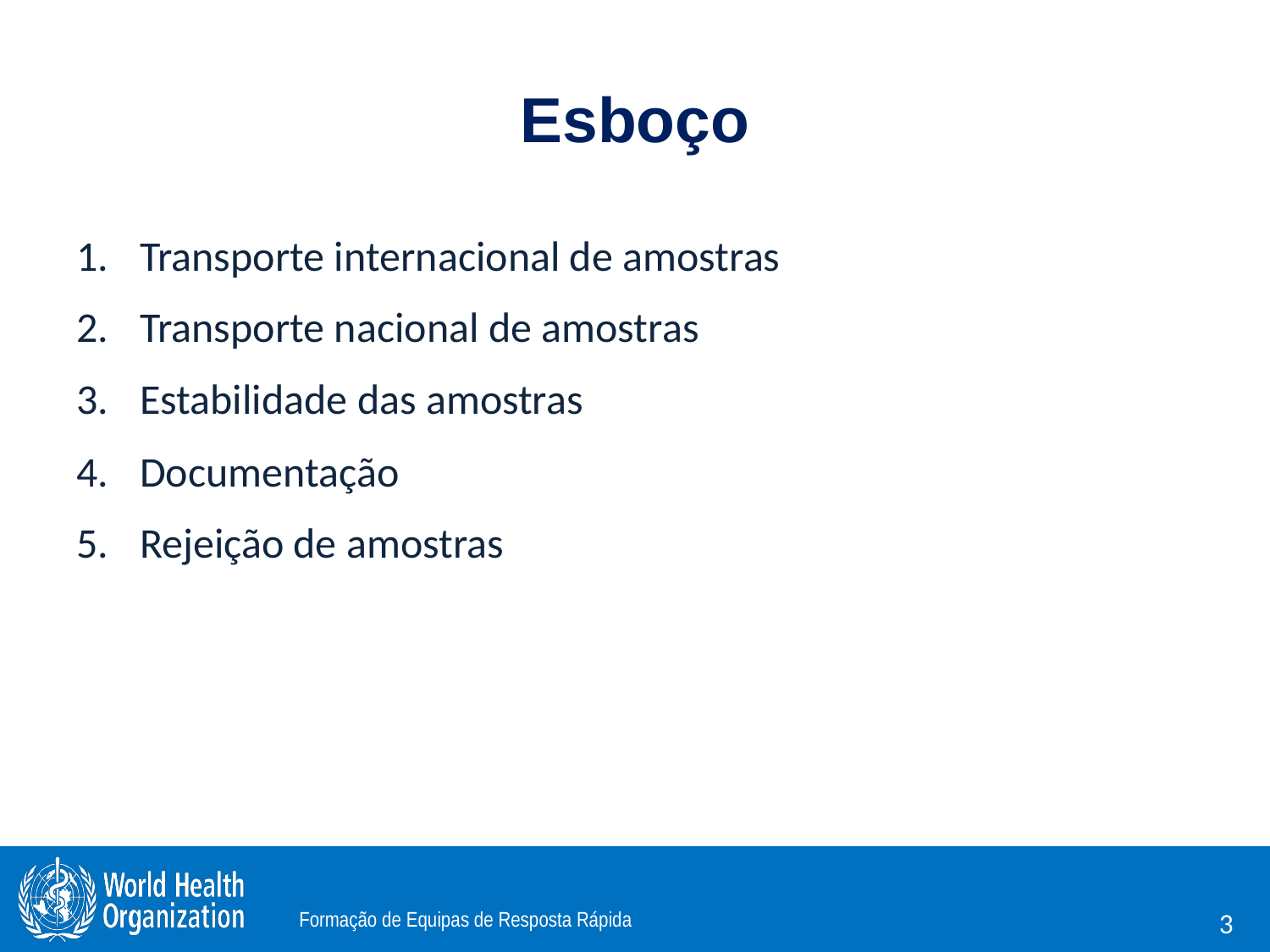

# Esboço
Transporte internacional de amostras
Transporte nacional de amostras
Estabilidade das amostras
Documentação
Rejeição de amostras